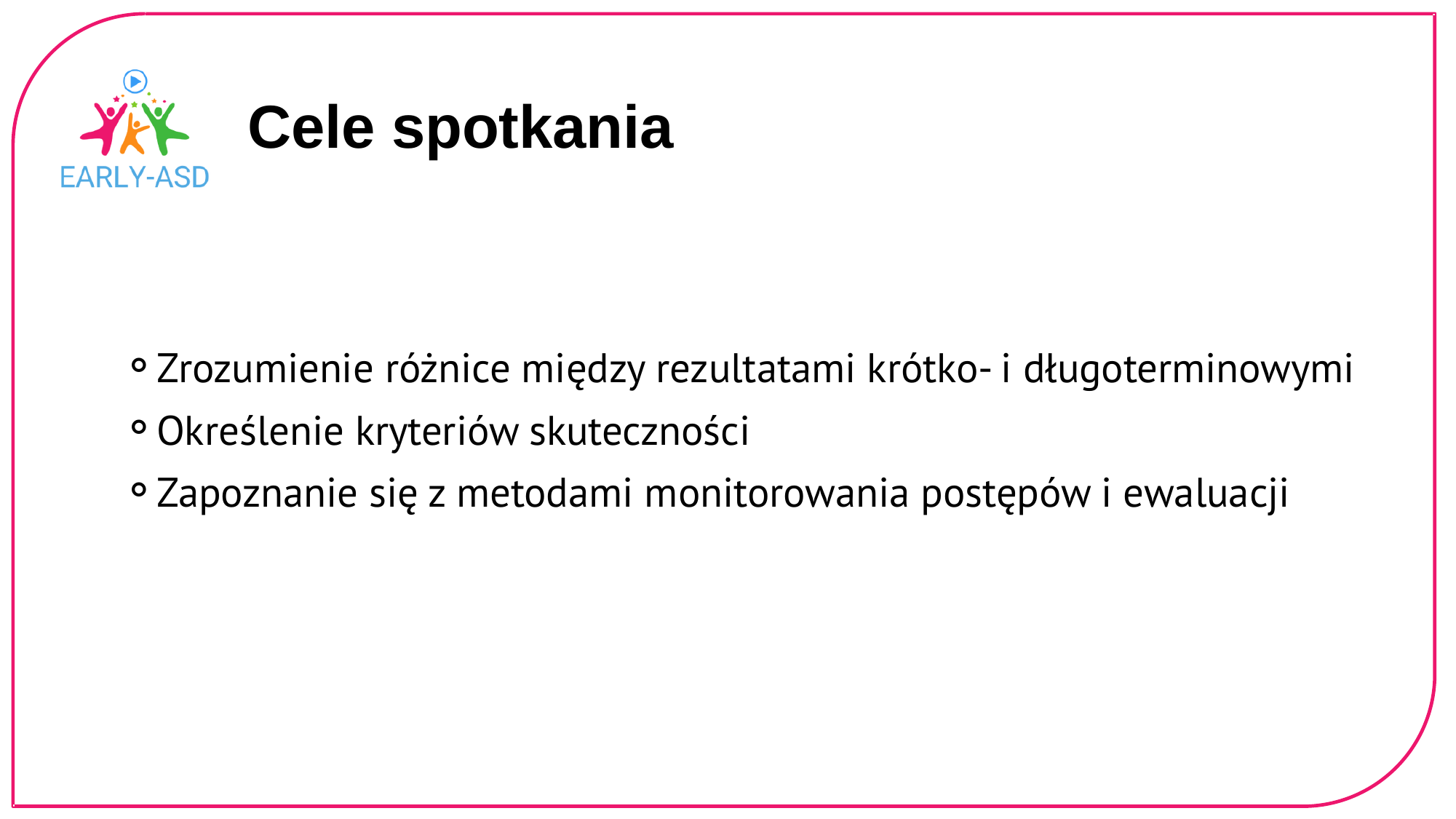

Cele spotkania

Zrozumienie różnice między rezultatami krótko- i długoterminowymi
Określenie kryteriów skuteczności
Zapoznanie się z metodami monitorowania postępów i ewaluacji